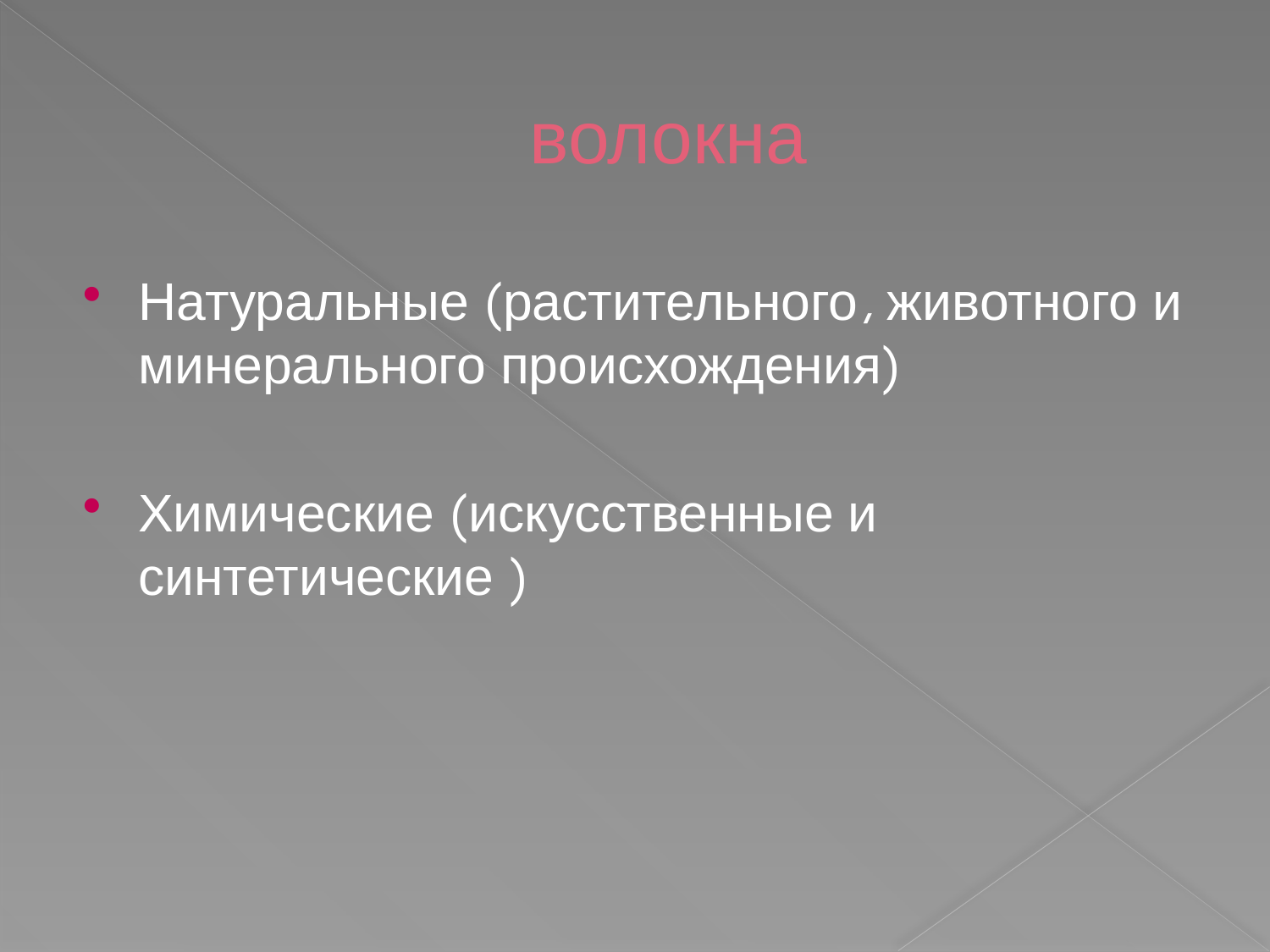

# волокна
Натуральные (растительного, животного и минерального происхождения)

Химические (искусственные и синтетические )